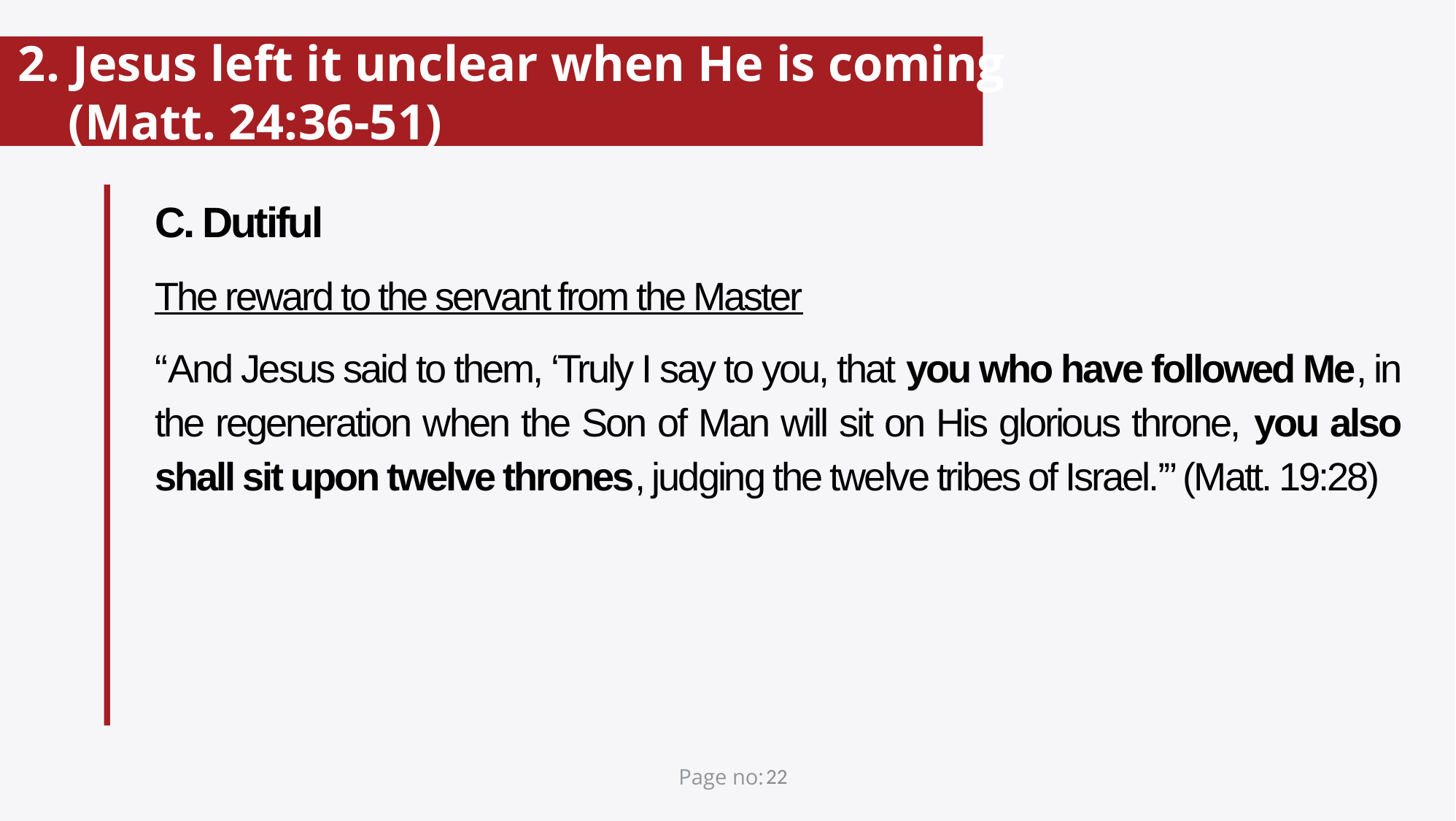

# 2. Jesus left it unclear when He is coming (Matt. 24:36-51)
C. Dutiful
The reward to the servant from the Master
“And Jesus said to them, ‘Truly I say to you, that you who have followed Me, in the regeneration when the Son of Man will sit on His glorious throne, you also shall sit upon twelve thrones, judging the twelve tribes of Israel.’” (Matt. 19:28)